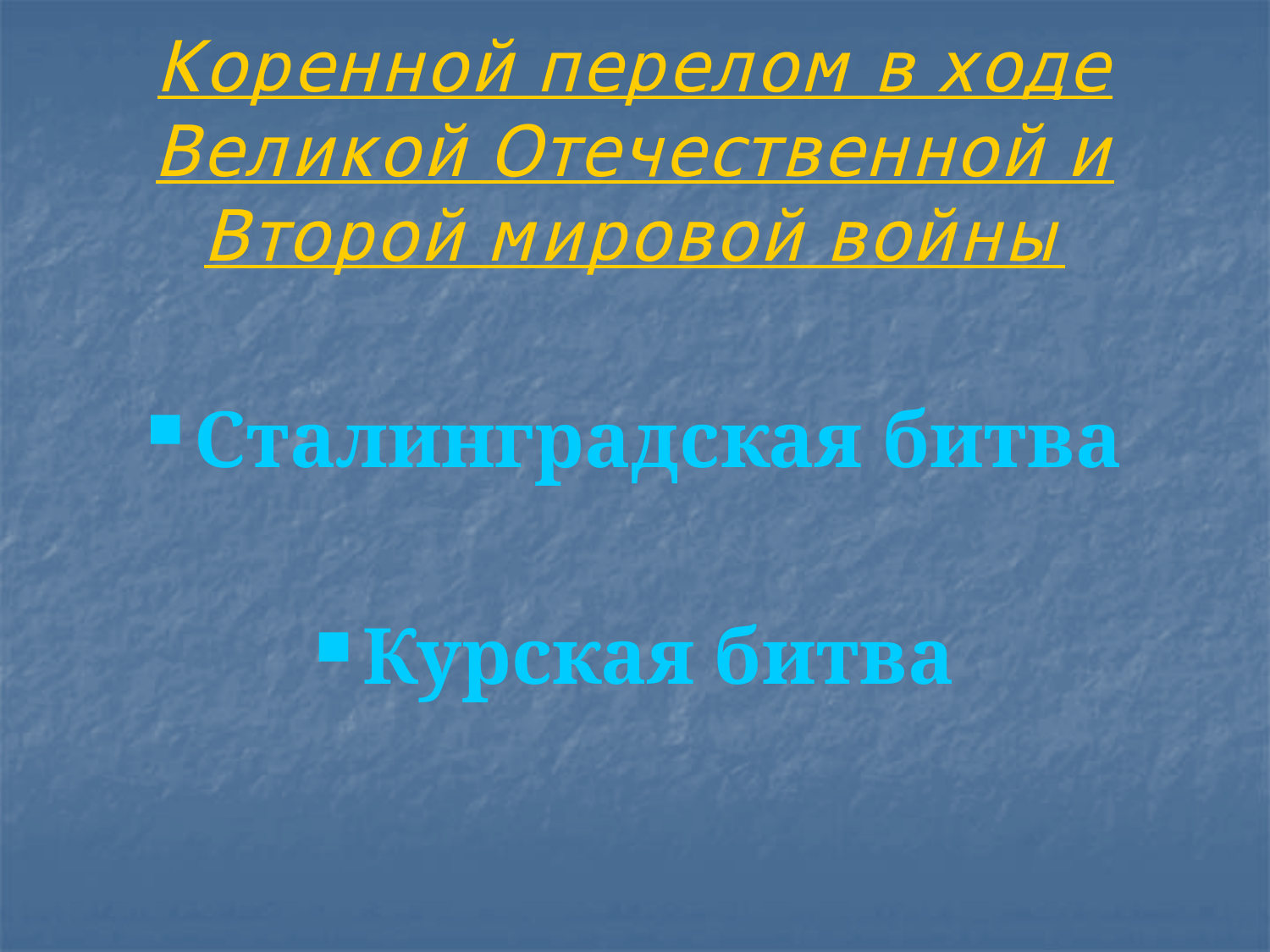

# Коренной перелом в ходе Великой Отечественной и Второй мировой войны

Сталинградская битва

Курская битва